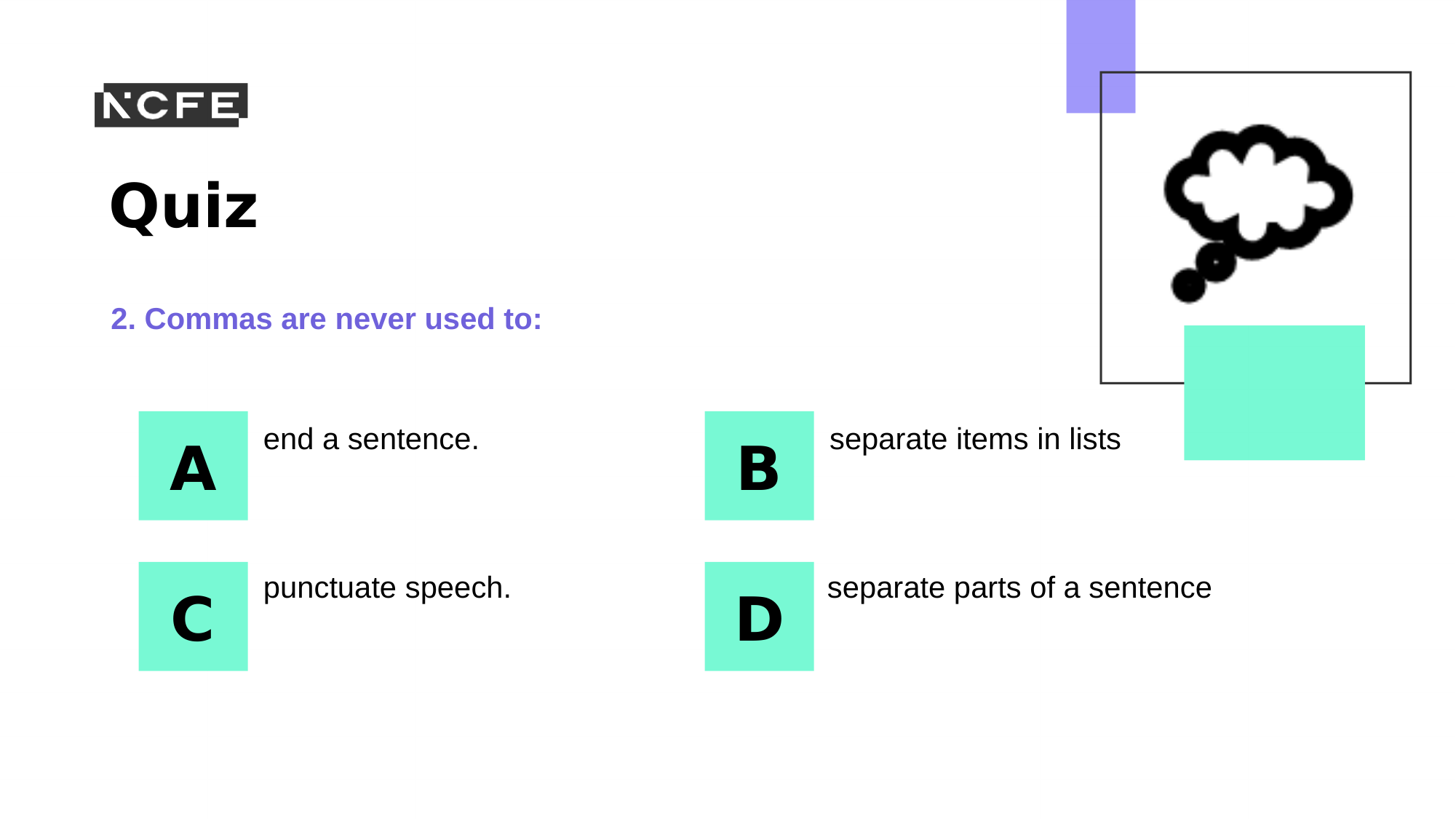

2. Commas are never used to:
end a sentence.
separate items in lists
punctuate speech.
separate parts of a sentence